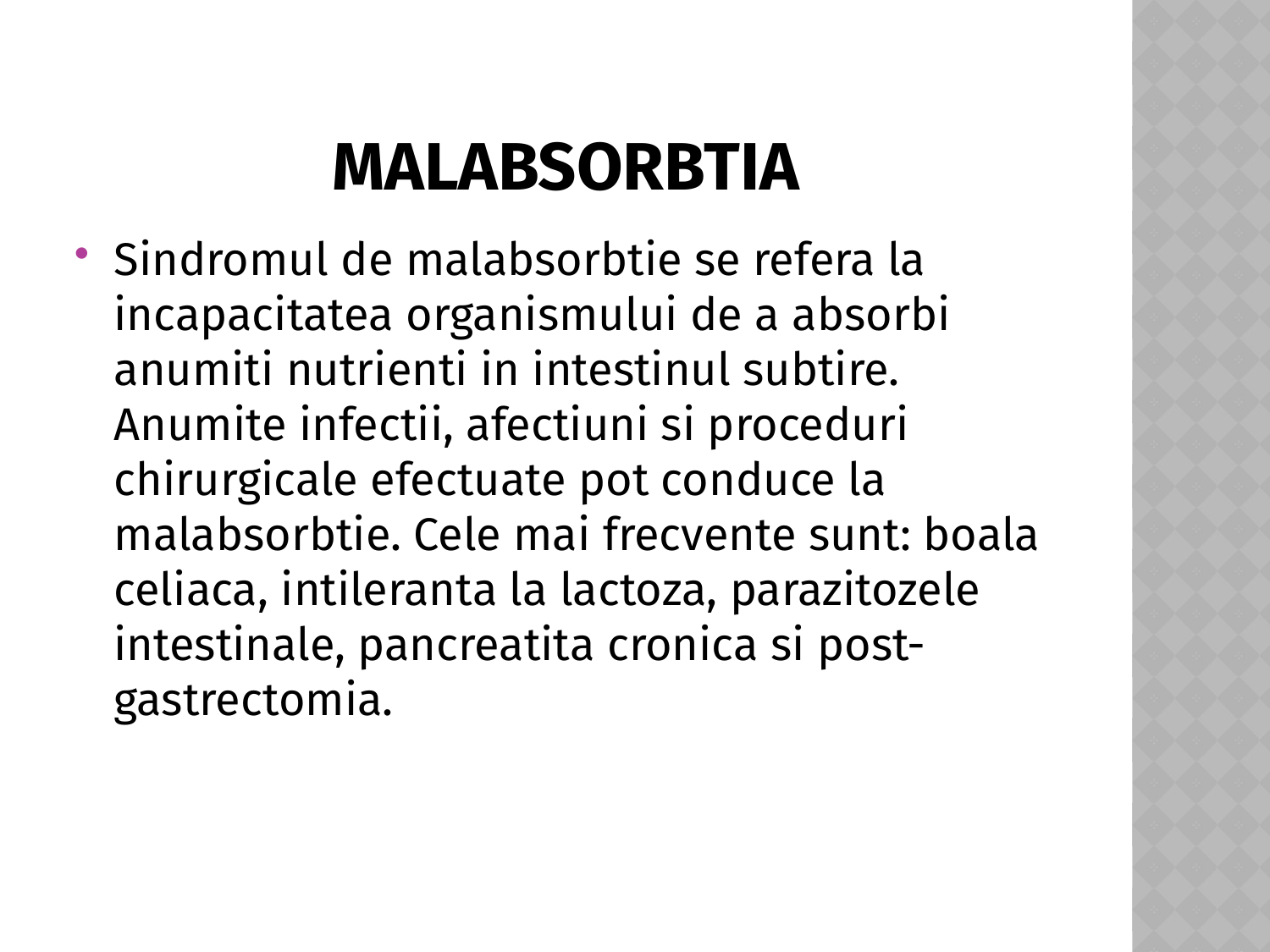

# Malabsorbtia
Sindromul de malabsorbtie se refera la incapacitatea organismului de a absorbi anumiti nutrienti in intestinul subtire. Anumite infectii, afectiuni si proceduri chirurgicale efectuate pot conduce la malabsorbtie. Cele mai frecvente sunt: boala celiaca, intileranta la lactoza, parazitozele intestinale, pancreatita cronica si post-gastrectomia.